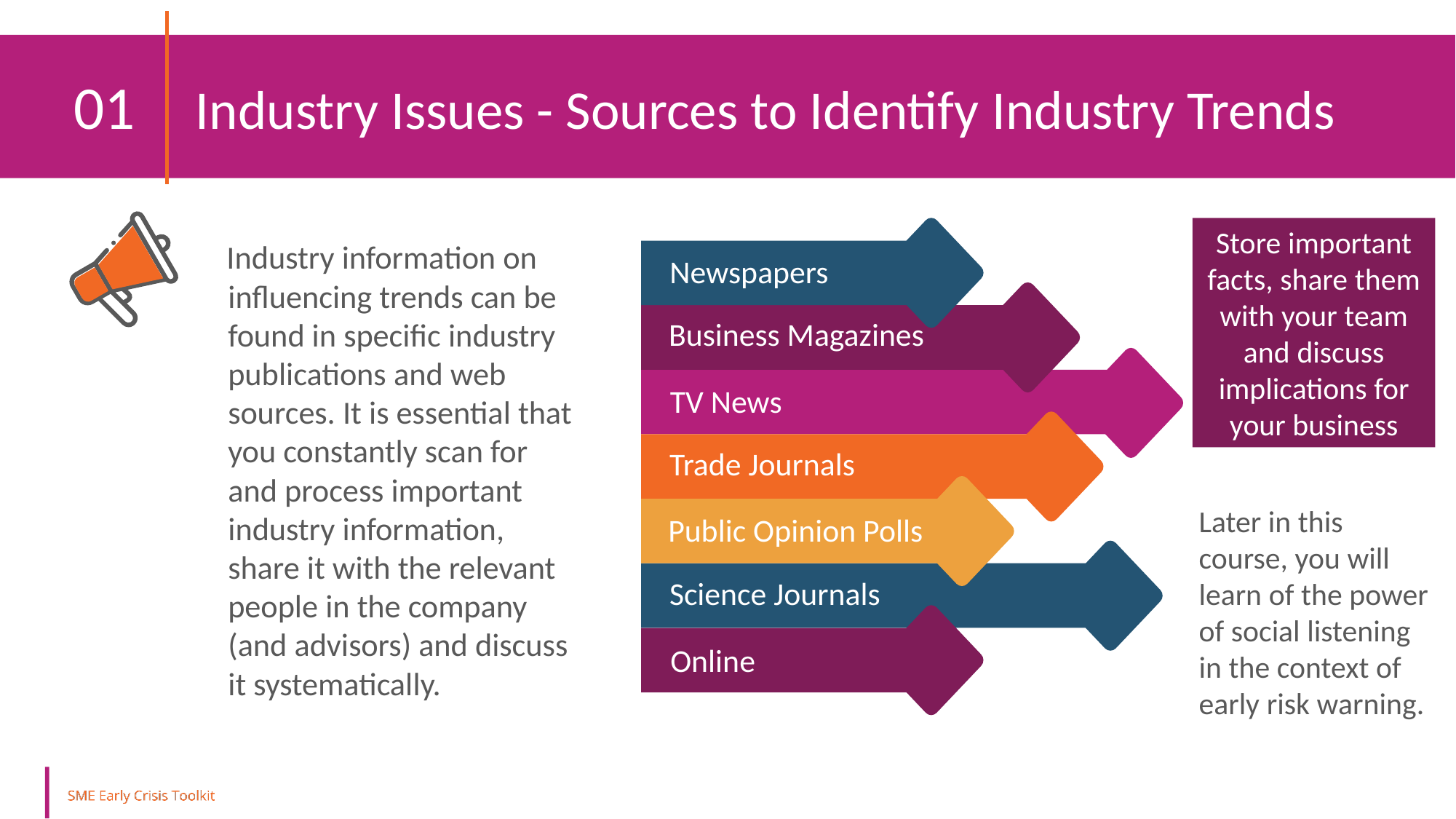

01 	 Industry Issues - Sources to Identify Industry Trends

Store important facts, share them with your team and discuss implications for your business
Industry information on influencing trends can be found in specific industry publications and web sources. It is essential that you constantly scan for and process important industry information,  share it with the relevant people in the company (and advisors) and discuss it systematically.

Newspapers

Business Magazines

TV News

Trade Journals

Later in this course, you will learn of the power of social listening in the context of early risk warning.

Public Opinion Polls

Science Journals

Online